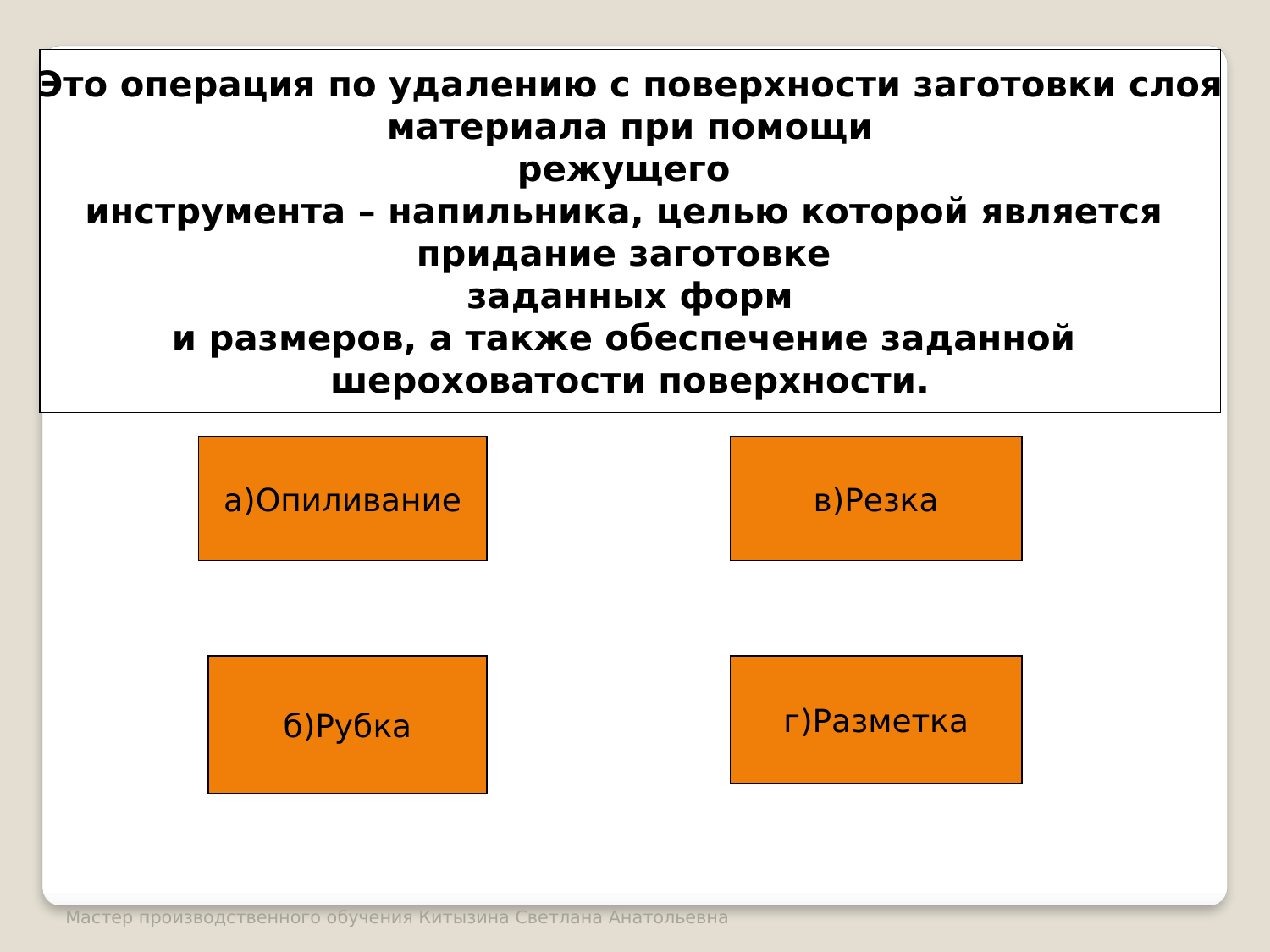

Это операция по удалению с поверхности заготовки слоя
 материала при помощи
режущего
инструмента – напильника, целью которой является
придание заготовке
 заданных форм
и размеров, а также обеспечение заданной
шероховатости поверхности.
а)Опиливание
в)Резка
б)Рубка
г)Разметка
Мастер производственного обучения Китызина Светлана Анатольевна